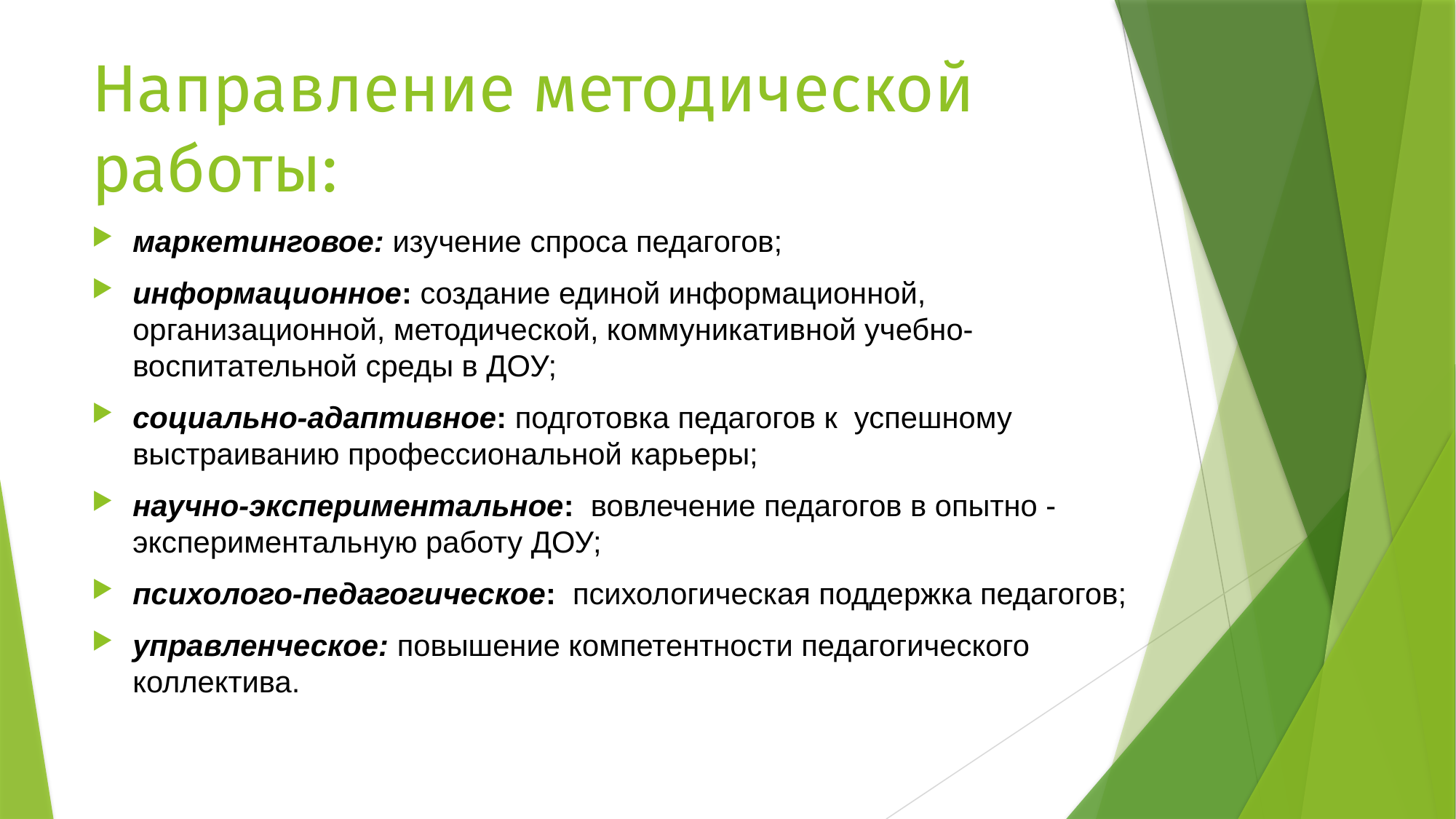

# Направление методической работы:
маркетинговое: изучение спроса педагогов;
информационное: создание единой информационной, организационной, методической, коммуникативной учебно-воспитательной среды в ДОУ;
социально-адаптивное: подготовка педагогов к  успешному   выстраиванию профессиональной карьеры;
научно-экспериментальное:  вовлечение педагогов в опытно - экспериментальную работу ДОУ;
психолого-педагогическое:  психологическая поддержка педагогов;
управленческое: повышение компетентности педагогического коллектива.